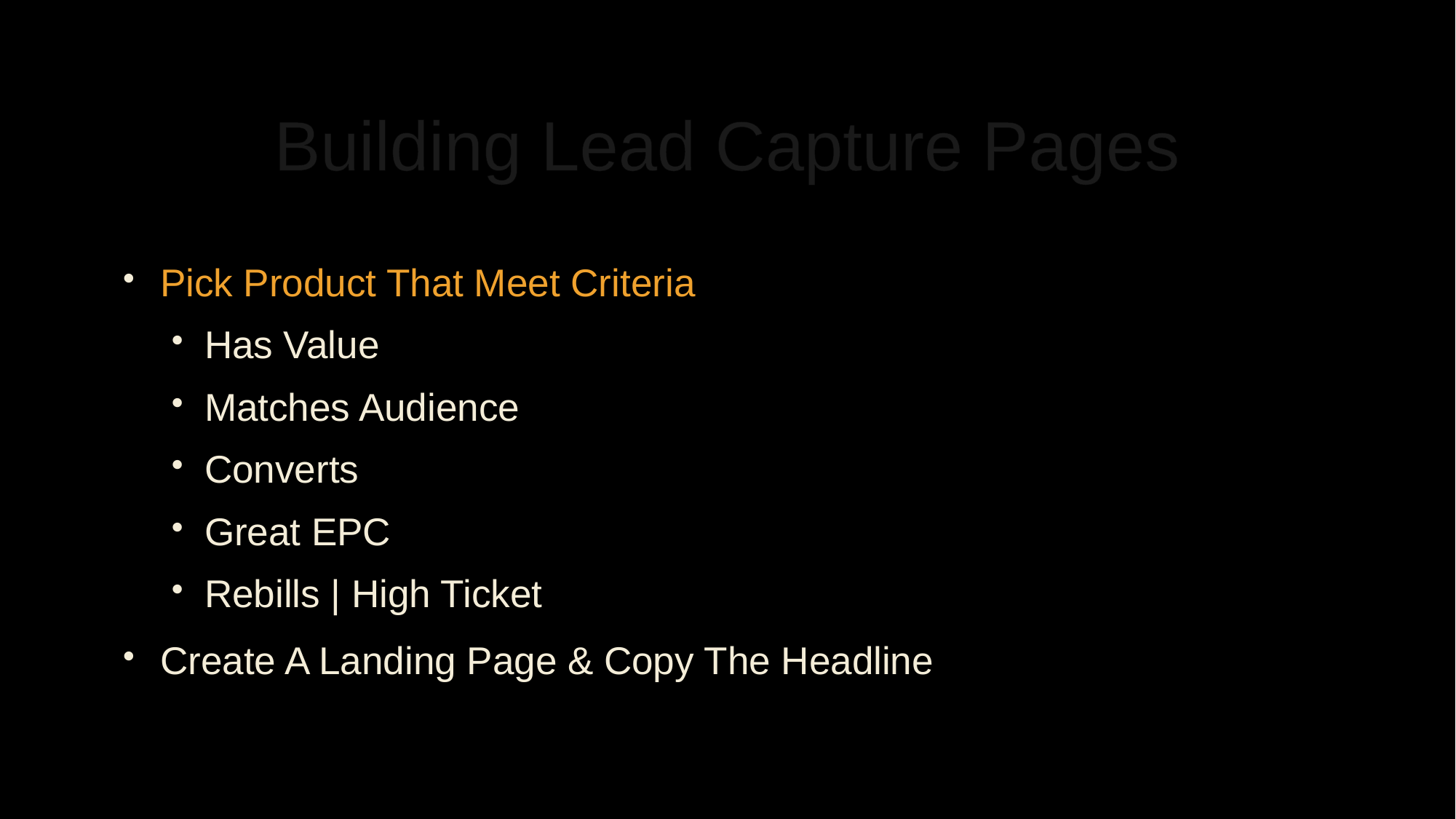

# Building Lead Capture Pages
Pick Product That Meet Criteria
Has Value
Matches Audience
Converts
Great EPC
Rebills | High Ticket
Create A Landing Page & Copy The Headline